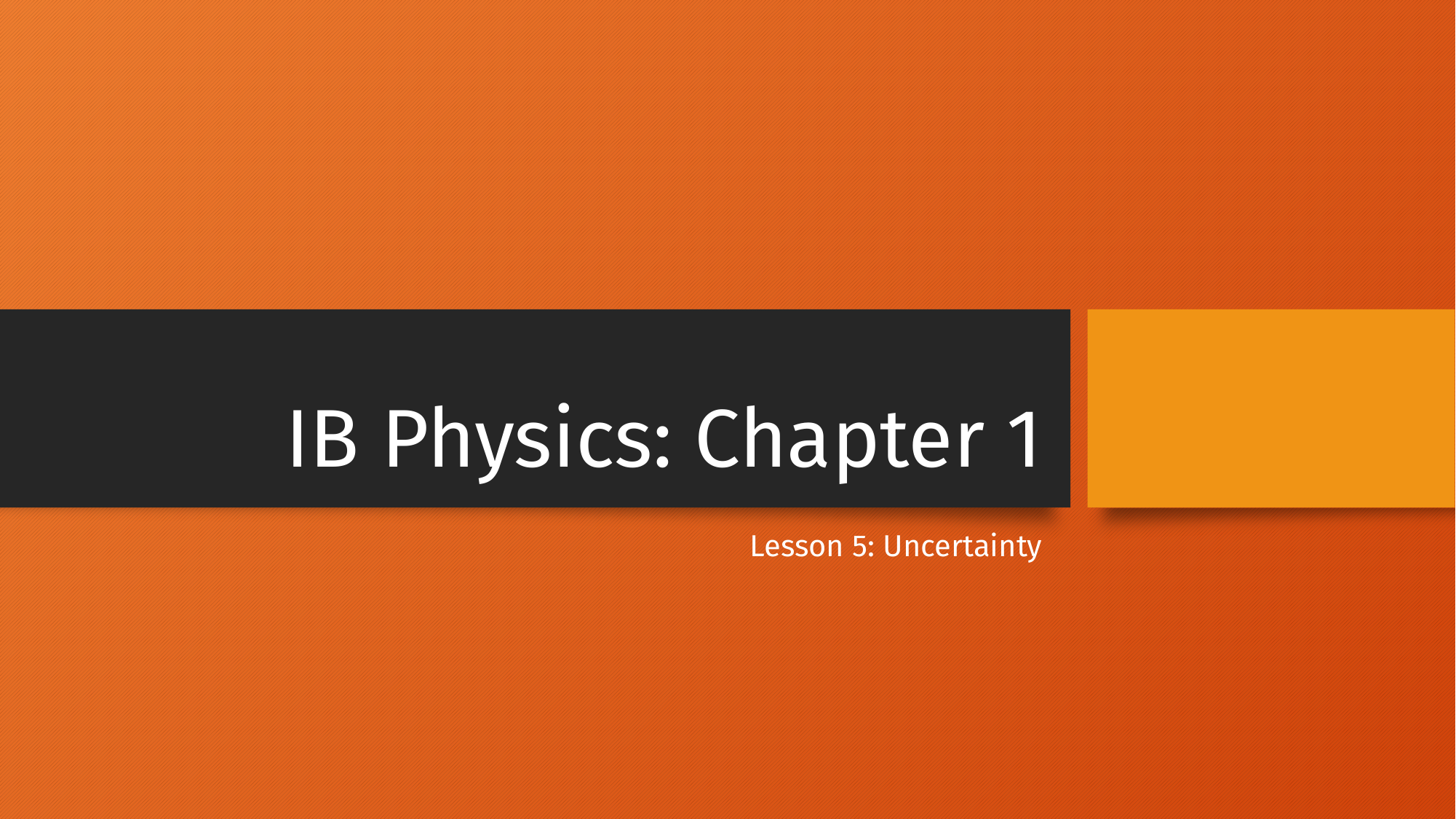

# IB Physics: Chapter 1
Lesson 5: Uncertainty